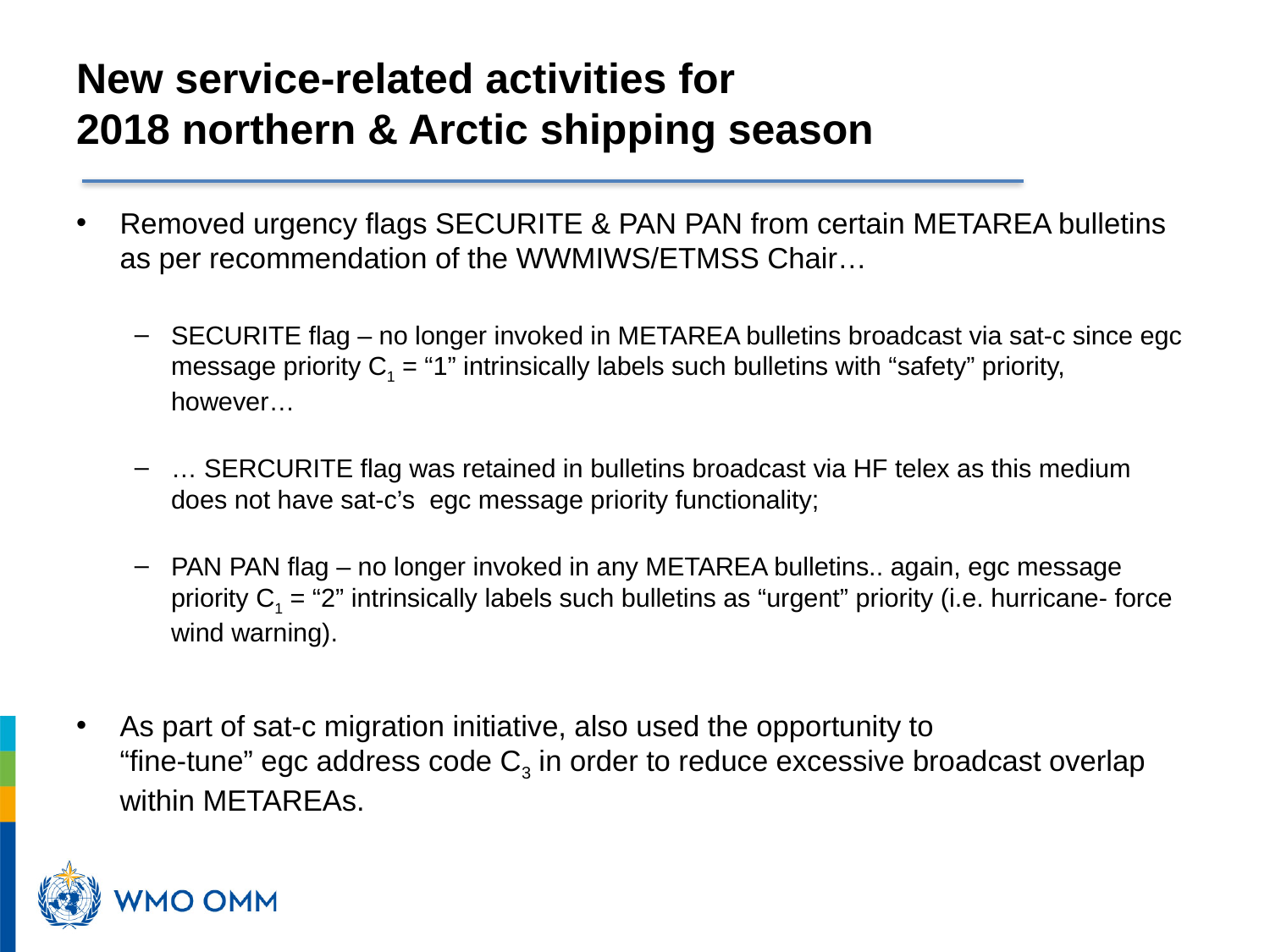

# New service-related activities for 2018 northern & Arctic shipping season
Removed urgency flags SECURITE & PAN PAN from certain METAREA bulletins as per recommendation of the WWMIWS/ETMSS Chair…
SECURITE flag – no longer invoked in METAREA bulletins broadcast via sat-c since egc message priority C1 = “1” intrinsically labels such bulletins with “safety” priority, however…
… SERCURITE flag was retained in bulletins broadcast via HF telex as this medium does not have sat-c’s  egc message priority functionality;
PAN PAN flag – no longer invoked in any METAREA bulletins.. again, egc message priority C1 = “2” intrinsically labels such bulletins as “urgent” priority (i.e. hurricane- force wind warning).

As part of sat-c migration initiative, also used the opportunity to
“fine-tune” egc address code C3 in order to reduce excessive broadcast overlap within METAREAs.